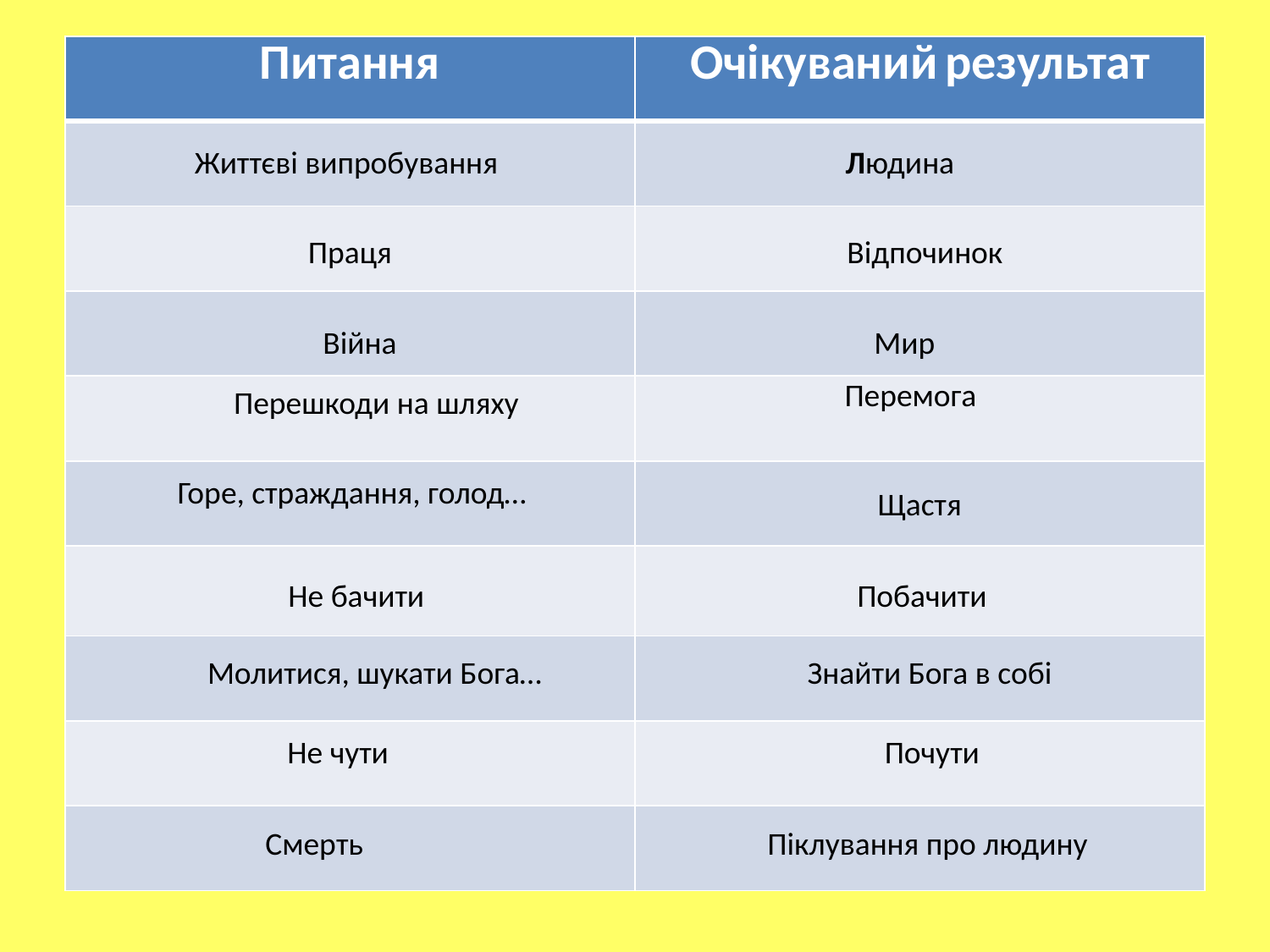

| Питання | Очікуваний результат |
| --- | --- |
|  |  |
|  |  |
|  |  |
|  |  |
|  |  |
|  |  |
|  |  |
|  |  |
|  |  |
Життєві випробування

Людина

Праця
Відпочинок
Війна
Мир
Перемога
Перешкоди на шляху

Горе, страждання, голод…
Щастя
Не бачити
Побачити
Молитися, шукати Бога…
Знайти Бога в собі
Не чути
Почути
Смерть
Піклування про людину